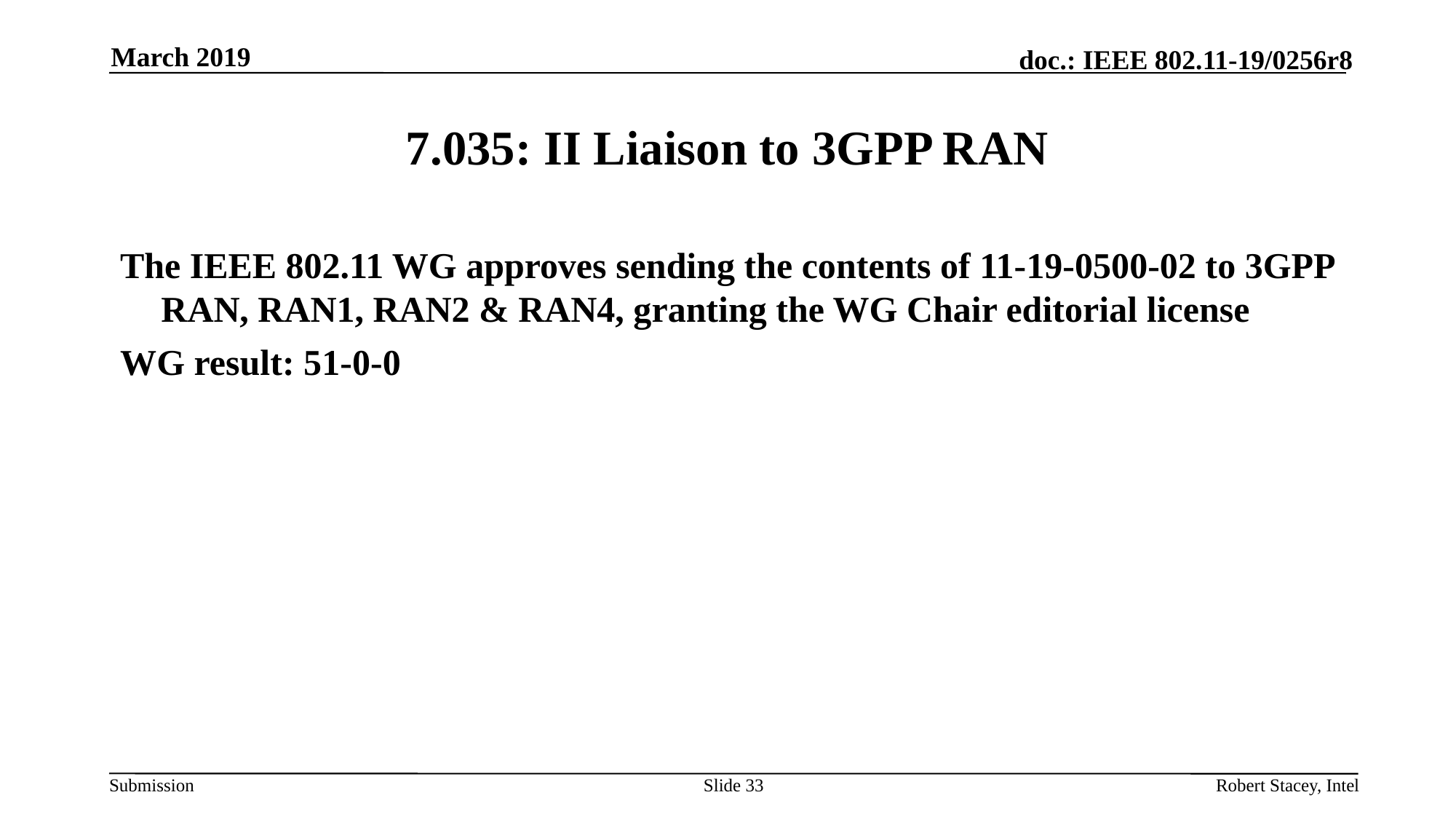

March 2019
# 7.035: II Liaison to 3GPP RAN
The IEEE 802.11 WG approves sending the contents of 11-19-0500-02 to 3GPP RAN, RAN1, RAN2 & RAN4, granting the WG Chair editorial license
WG result: 51-0-0
Slide 33
Robert Stacey, Intel